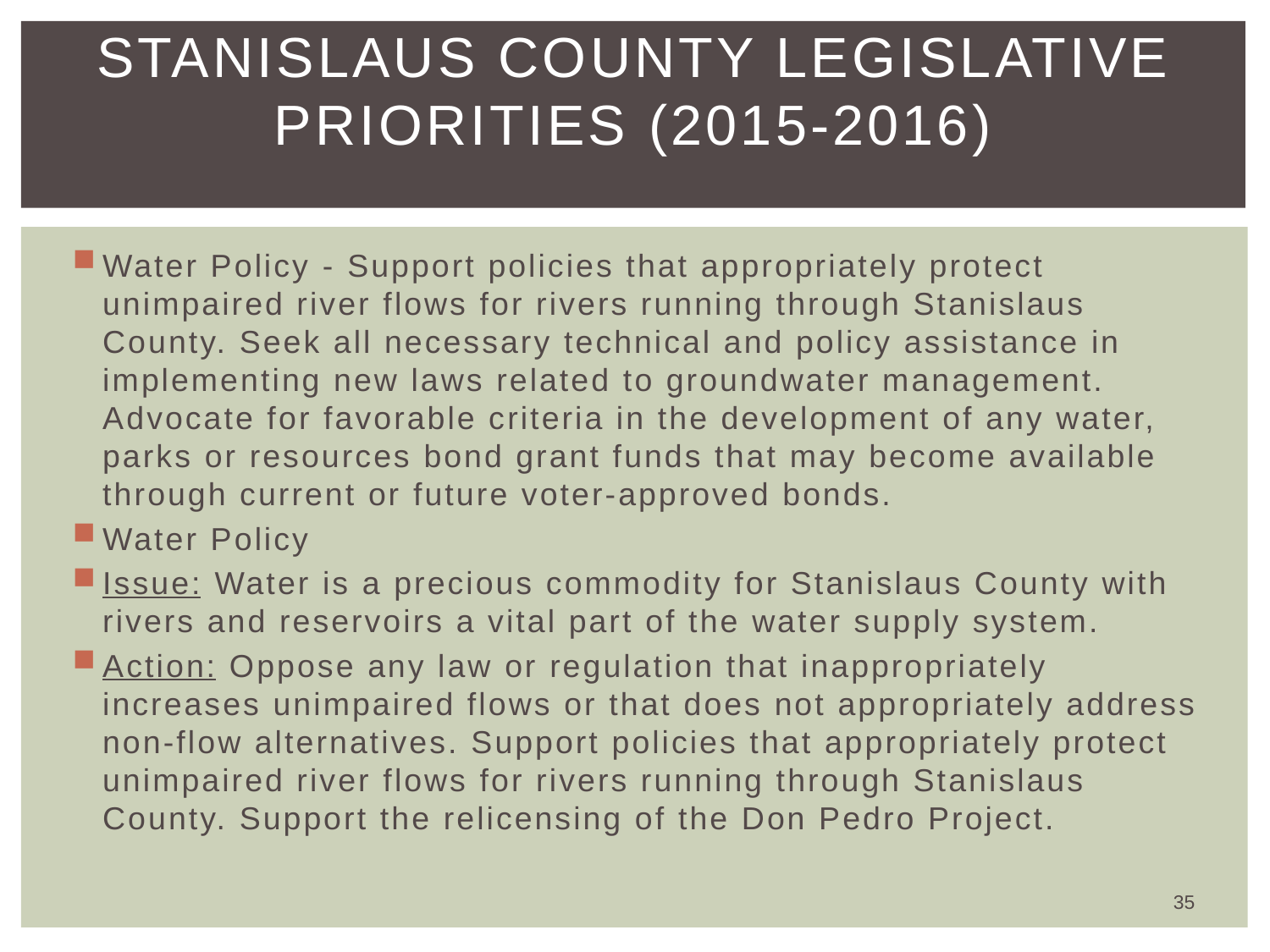

# Stanislaus County Legislative Priorities (2015-2016)
Water Policy - Support policies that appropriately protect unimpaired river flows for rivers running through Stanislaus County. Seek all necessary technical and policy assistance in implementing new laws related to groundwater management. Advocate for favorable criteria in the development of any water, parks or resources bond grant funds that may become available through current or future voter-approved bonds.
Water Policy
Issue: Water is a precious commodity for Stanislaus County with rivers and reservoirs a vital part of the water supply system.
Action: Oppose any law or regulation that inappropriately increases unimpaired flows or that does not appropriately address non-flow alternatives. Support policies that appropriately protect unimpaired river flows for rivers running through Stanislaus County. Support the relicensing of the Don Pedro Project.

35